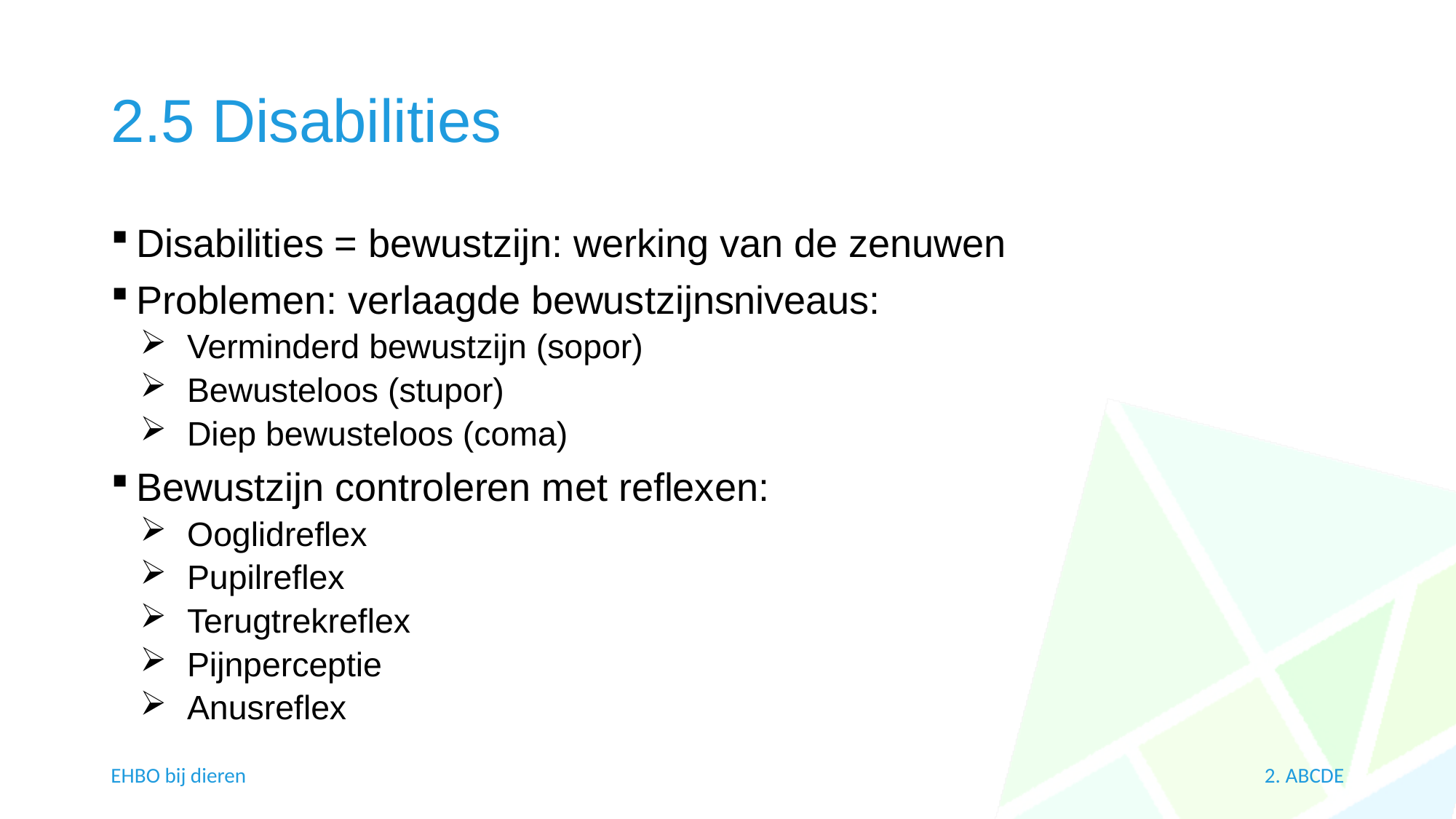

# 2.5 Disabilities
Disabilities = bewustzijn: werking van de zenuwen
Problemen: verlaagde bewustzijnsniveaus:
Verminderd bewustzijn (sopor)
Bewusteloos (stupor)
Diep bewusteloos (coma)
Bewustzijn controleren met reflexen:
Ooglidreflex
Pupilreflex
Terugtrekreflex
Pijnperceptie
Anusreflex
EHBO bij dieren
2. ABCDE